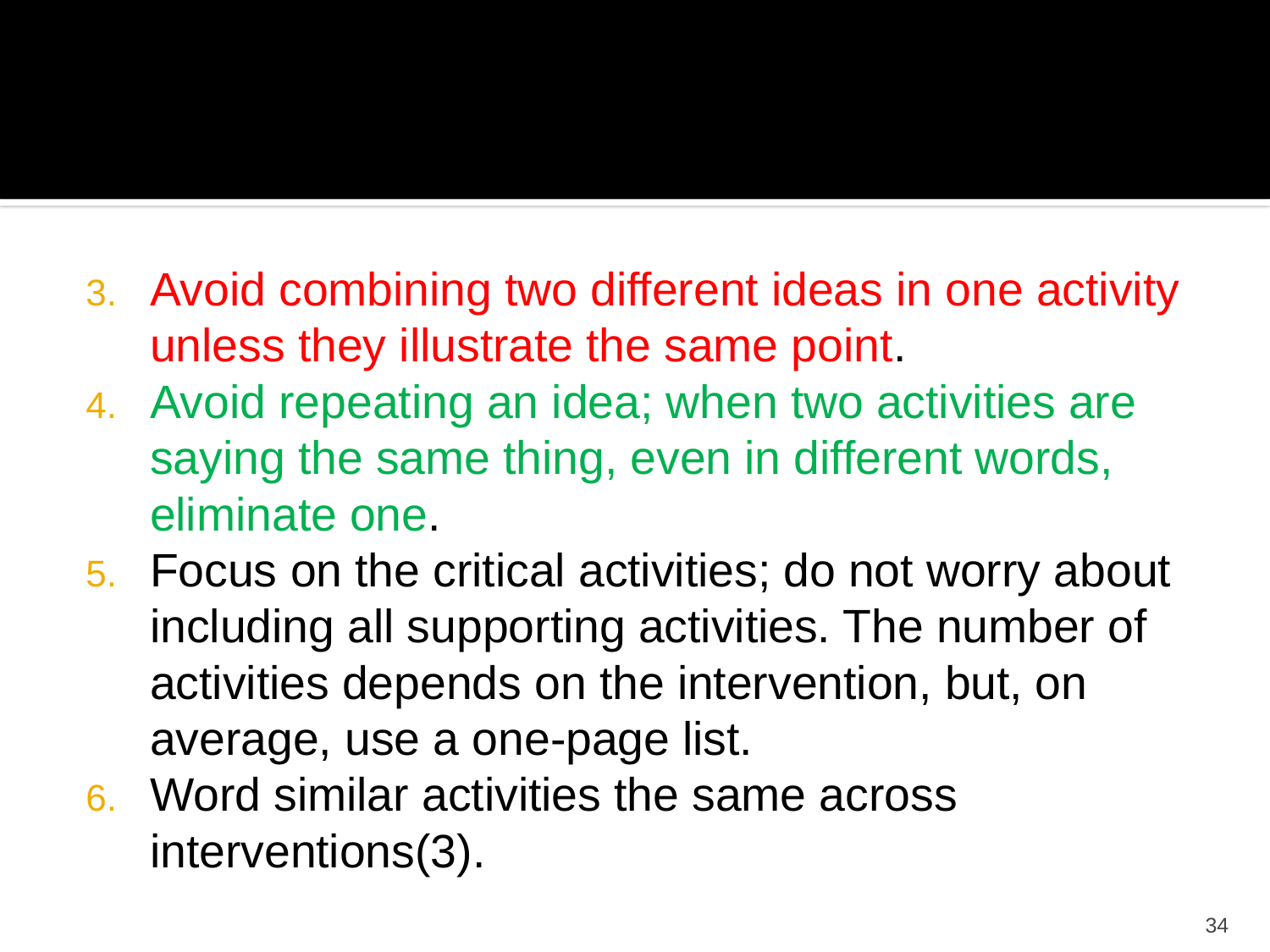

#
Avoid combining two different ideas in one activity unless they illustrate the same point.
Avoid repeating an idea; when two activities are saying the same thing, even in different words, eliminate one.
Focus on the critical activities; do not worry about including all supporting activities. The number of activities depends on the intervention, but, on average, use a one-page list.
Word similar activities the same across interventions(3).

34